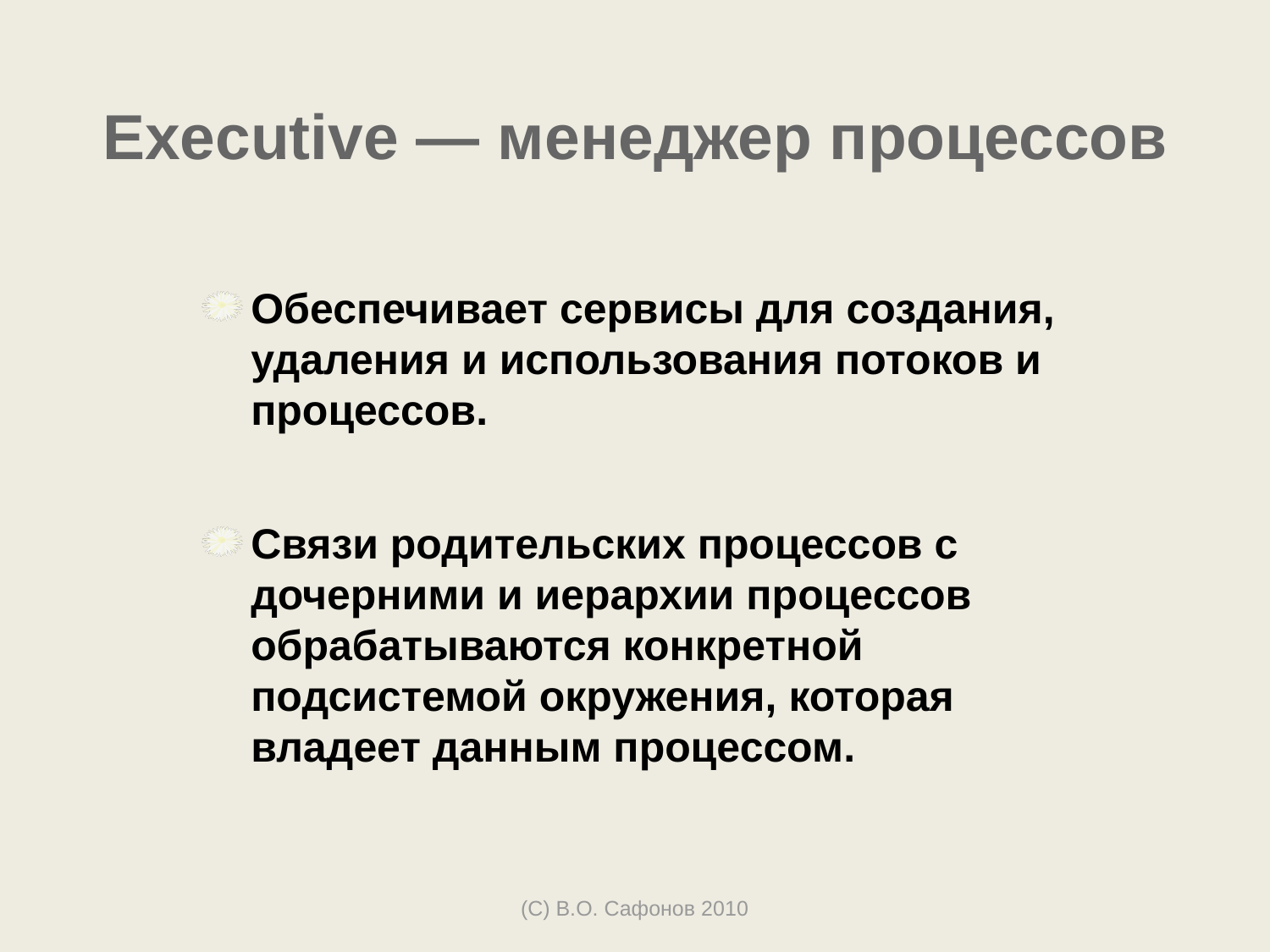

# Executive — менеджер процессов
Обеспечивает сервисы для создания, удаления и использования потоков и процессов.
Связи родительских процессов с дочерними и иерархии процессов обрабатываются конкретной подсистемой окружения, которая владеет данным процессом.
(С) В.О. Сафонов 2010